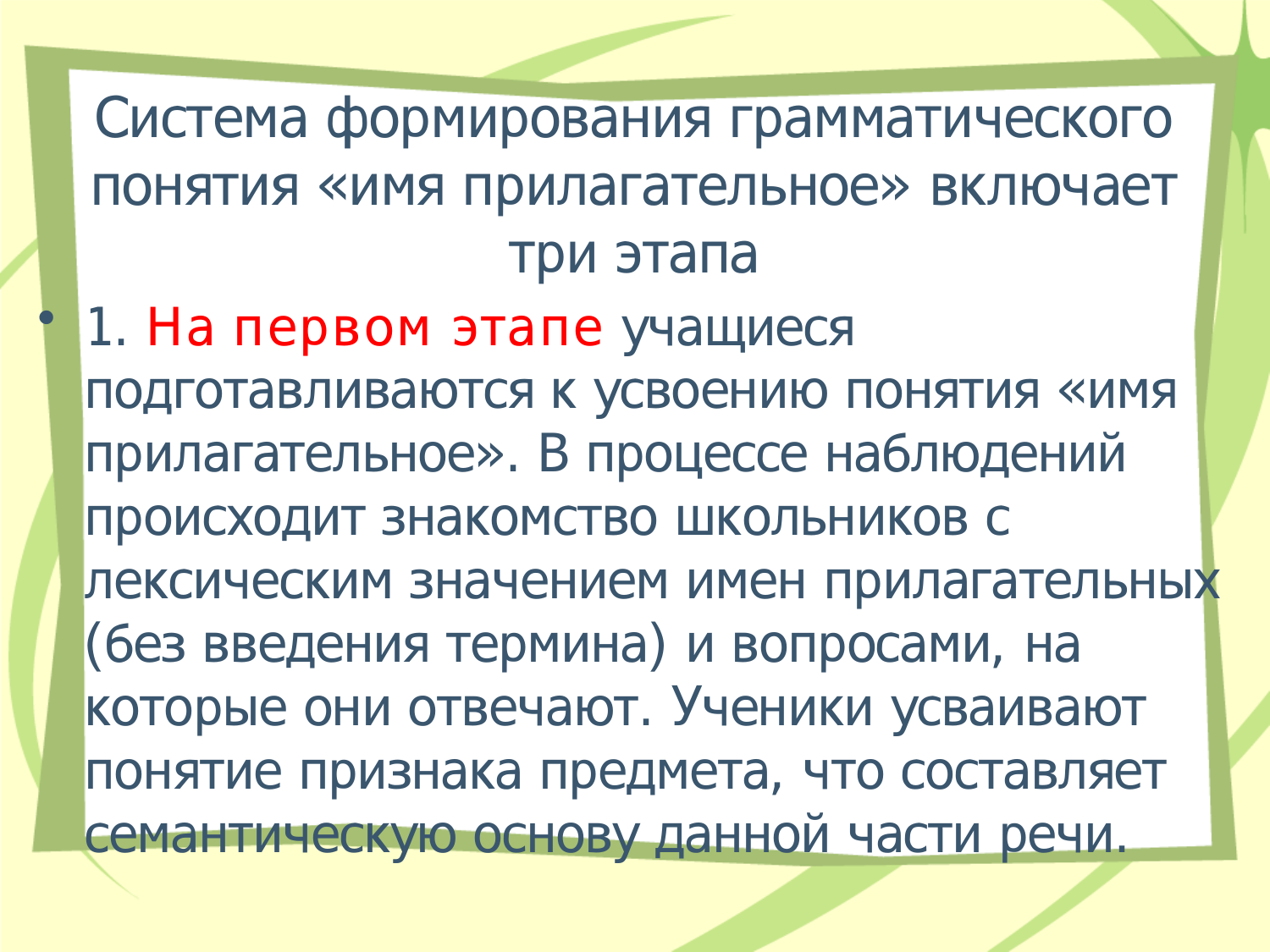

# Система формирования грамматического понятия «имя прилагательное» включает три этапа
1. На первом этапе учащиеся подготавливаются к усвоению понятия «имя прилагательное». В процессе наблюдений происходит знакомство школьников с лексическим значением имен прилагательных (без введения термина) и вопросами, на которые они отвечают. Ученики усваивают понятие признака предмета, что составляет семантическую основу данной части речи.